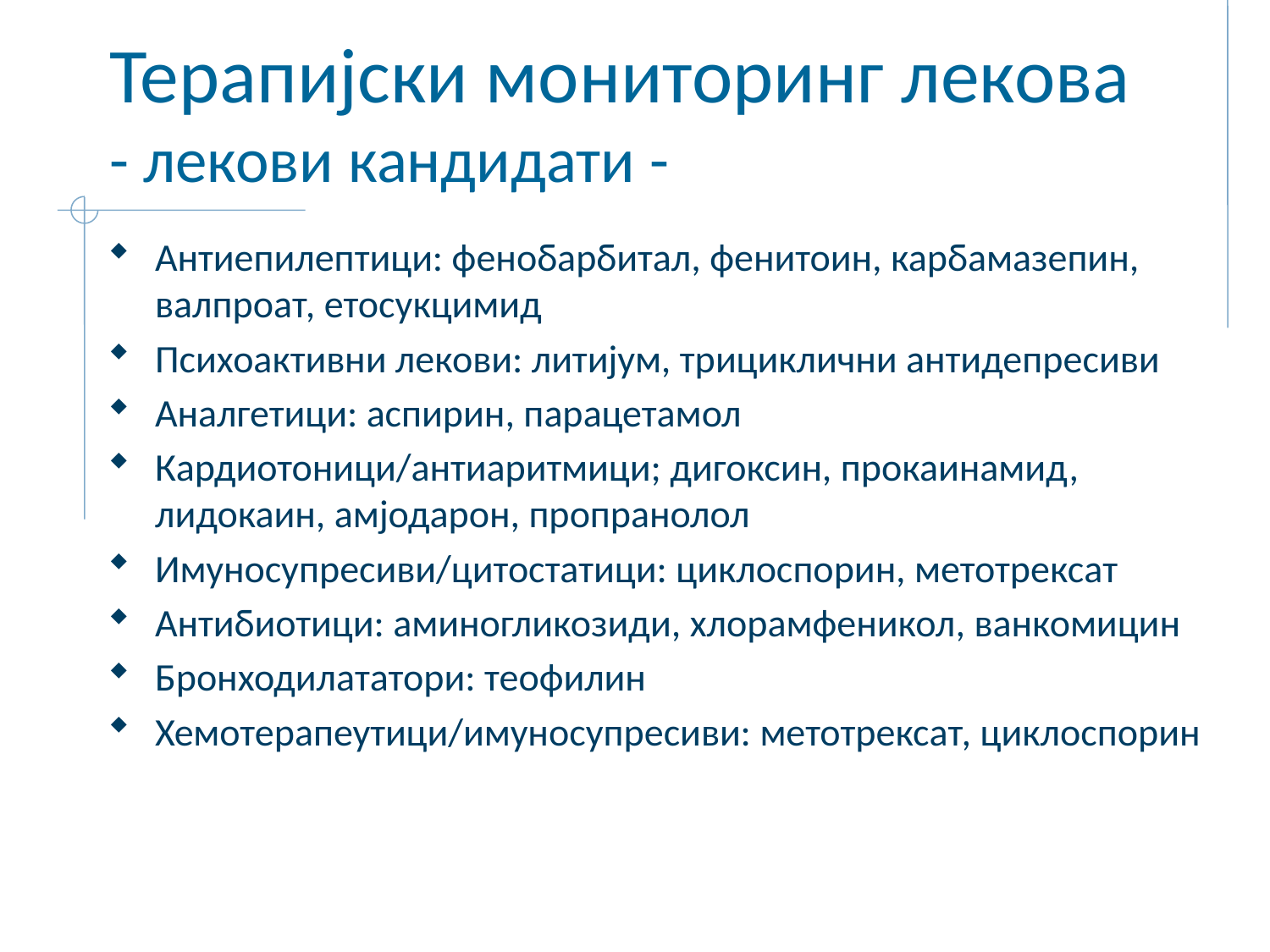

# Терапијски мониторинг лекова - лекови кандидати -
Антиепилептици: фенобарбитал, фенитоин, карбамазепин, валпроат, етосукцимид
Психоактивни лекови: литијум, трициклични антидепресиви
Аналгетици: аспирин, парацетамол
Кардиотоници/антиаритмици; дигоксин, прокаинамид, лидокаин, амјодарон, пропранолол
Имуносупресиви/цитостатици: циклоспорин, метотрексат
Антибиотици: аминогликозиди, хлорамфеникол, ванкомицин
Бронходилататори: теофилин
Хемотерапеутици/имуносупресиви: метотрексат, циклоспорин